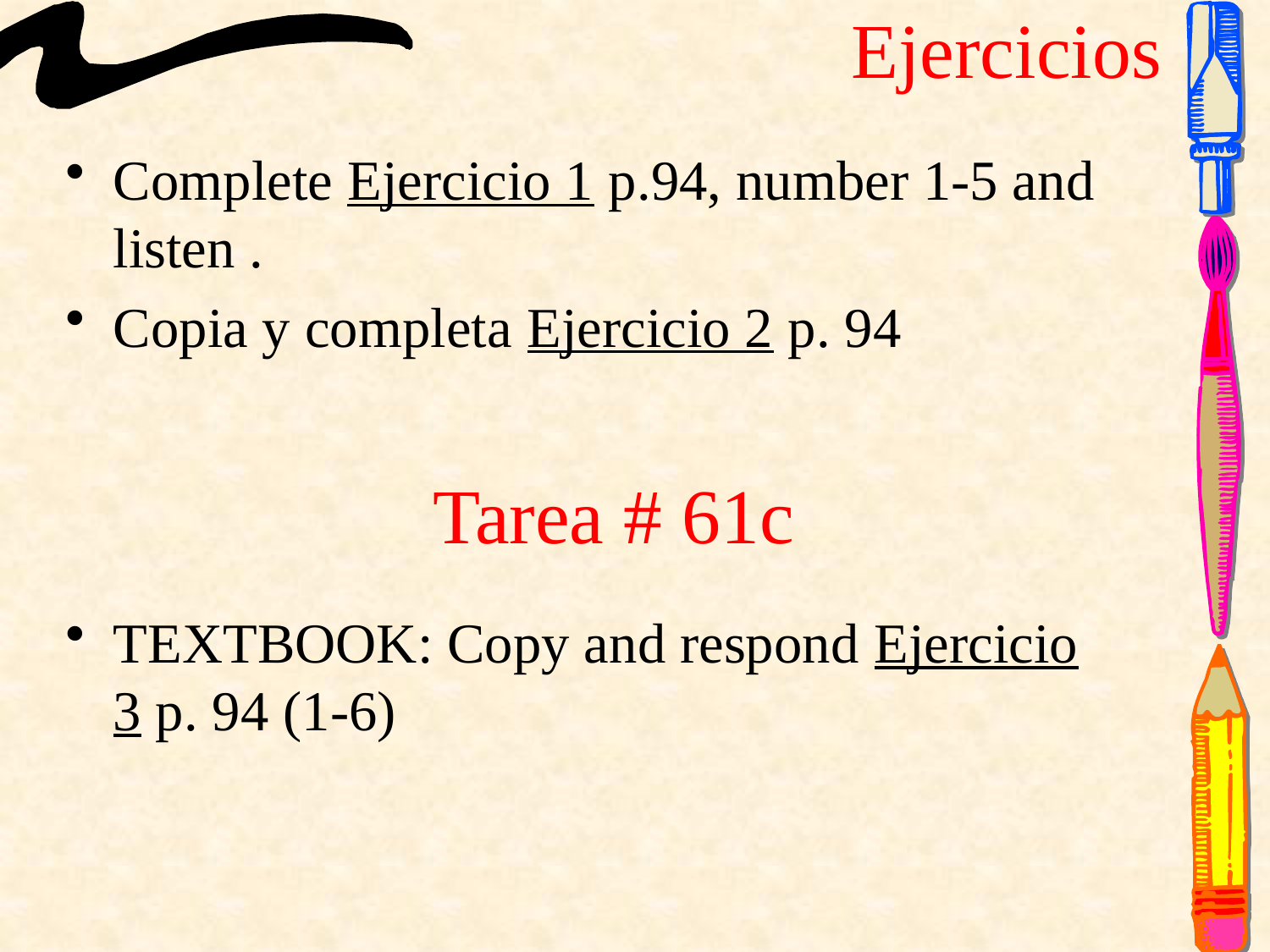

# Ejercicios
Complete Ejercicio 1 p.94, number 1-5 and listen .
Copia y completa Ejercicio 2 p. 94

TEXTBOOK: Copy and respond Ejercicio 3 p. 94 (1-6)
Tarea # 61c